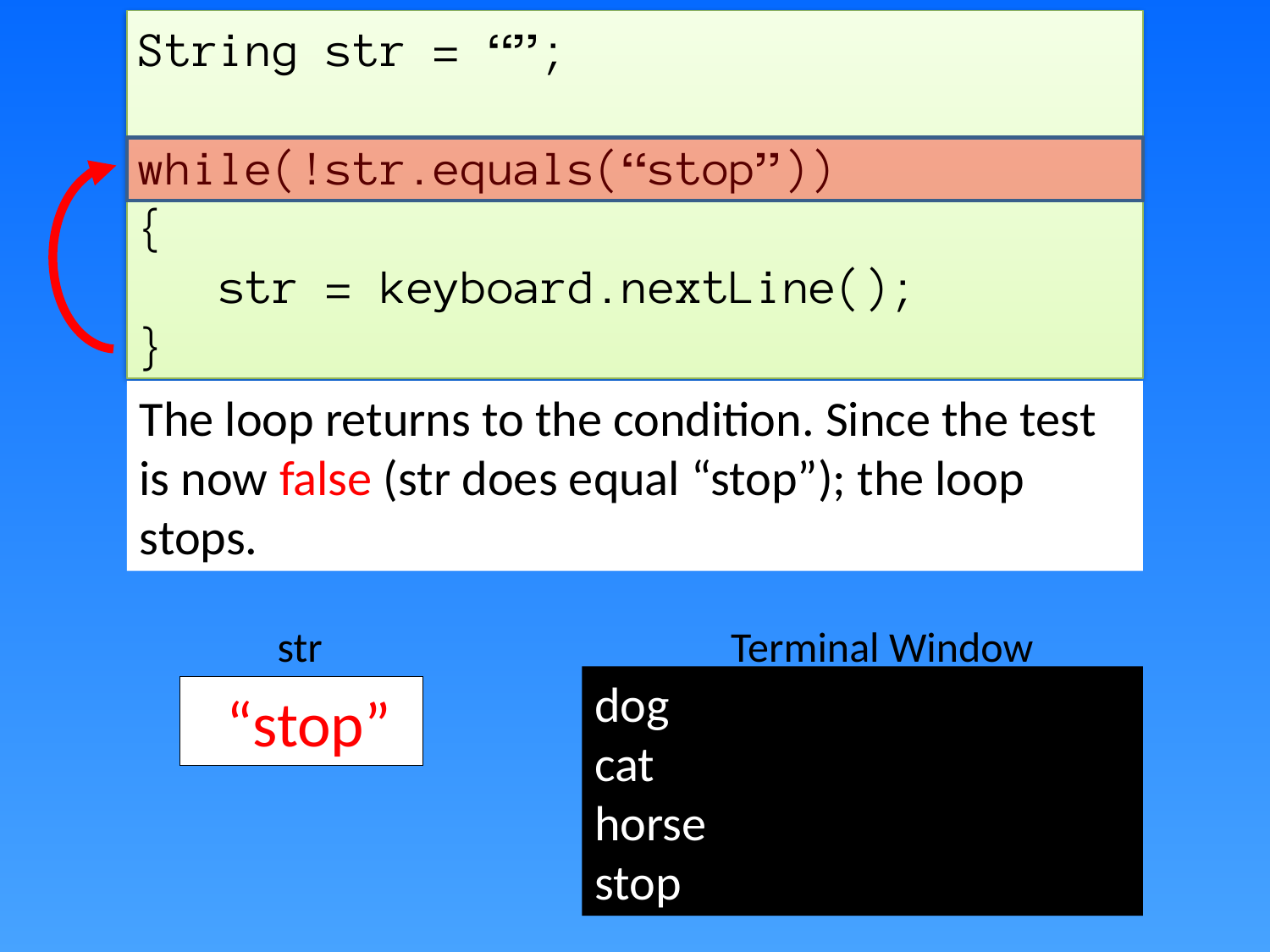

String str = “”;

while(!str.equals(“stop”))
{
   str = keyboard.nextLine();
}

The loop returns to the condition. Since the test is now false (str does equal “stop”); the loop stops.
str
Terminal Window
dog
cat
horse
stop
 “stop”